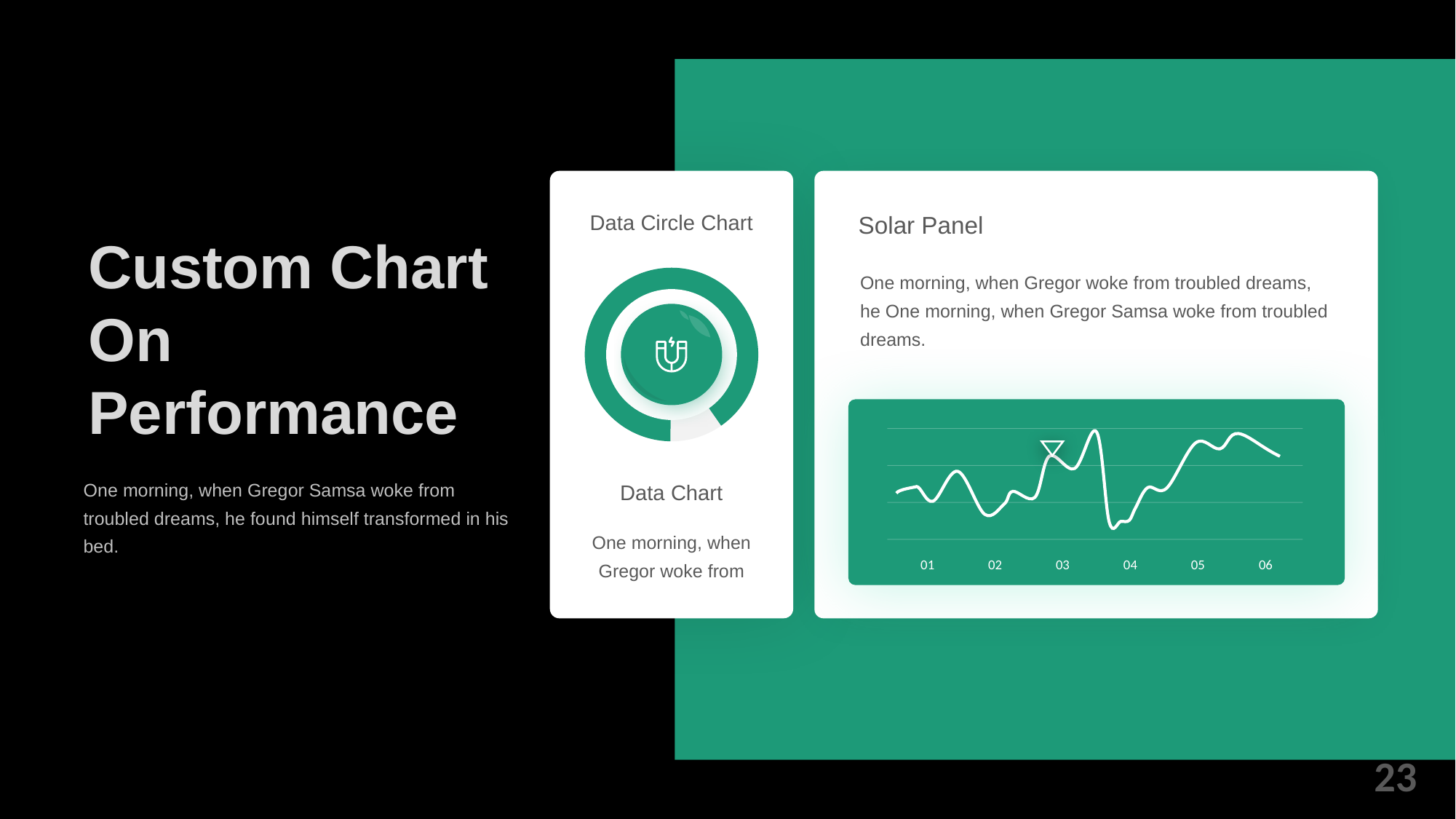

Data Circle Chart
Solar Panel
Custom Chart On Performance
One morning, when Gregor woke from troubled dreams, he One morning, when Gregor Samsa woke from troubled dreams.

01
02
03
04
05
06
One morning, when Gregor Samsa woke from troubled dreams, he found himself transformed in his bed.
Data Chart
One morning, when Gregor woke from